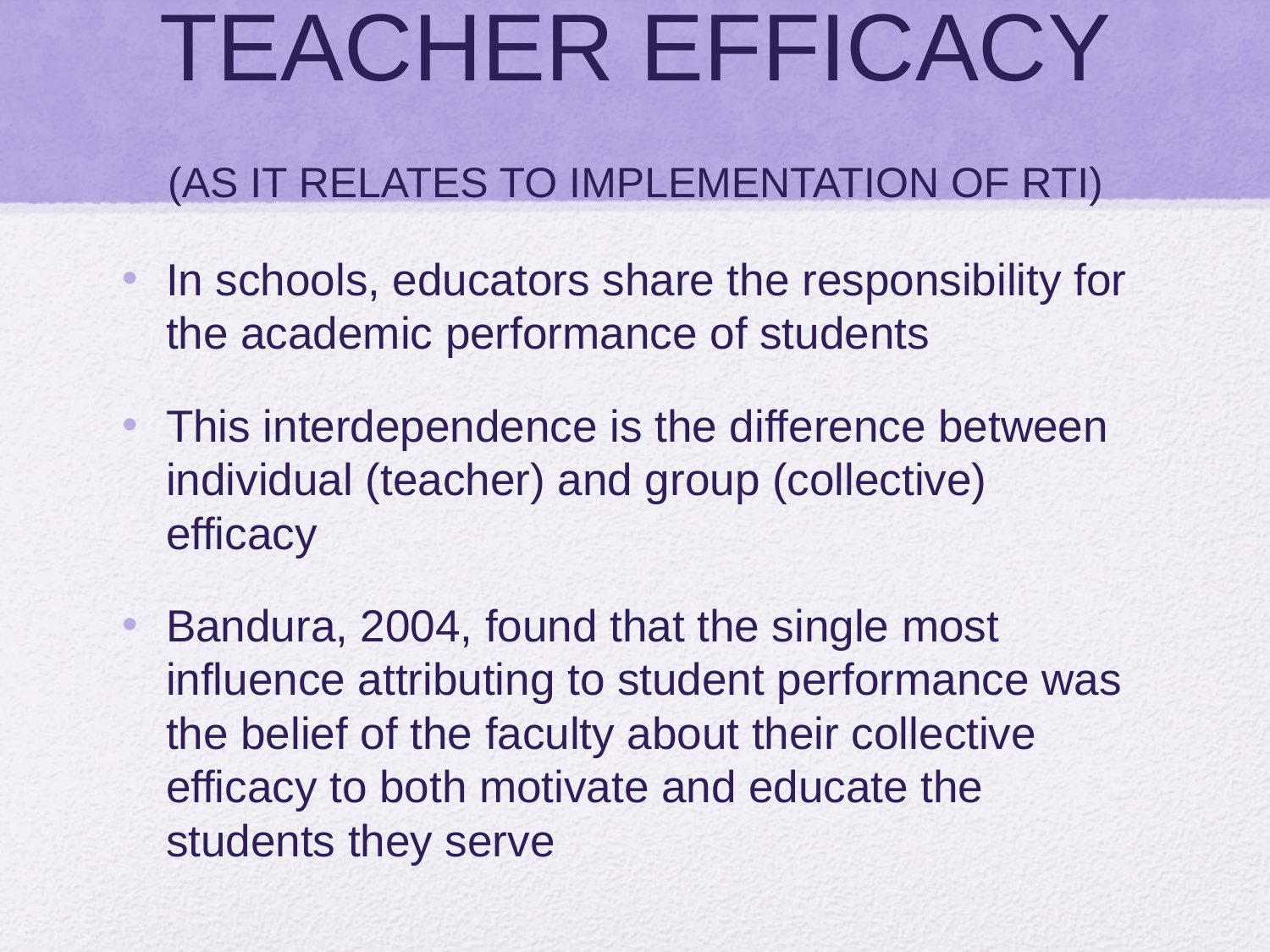

# TEACHER EFFICACY (AS IT RELATES TO IMPLEMENTATION OF RTI)
In schools, educators share the responsibility for the academic performance of students
This interdependence is the difference between individual (teacher) and group (collective) efficacy
Bandura, 2004, found that the single most influence attributing to student performance was the belief of the faculty about their collective efficacy to both motivate and educate the students they serve